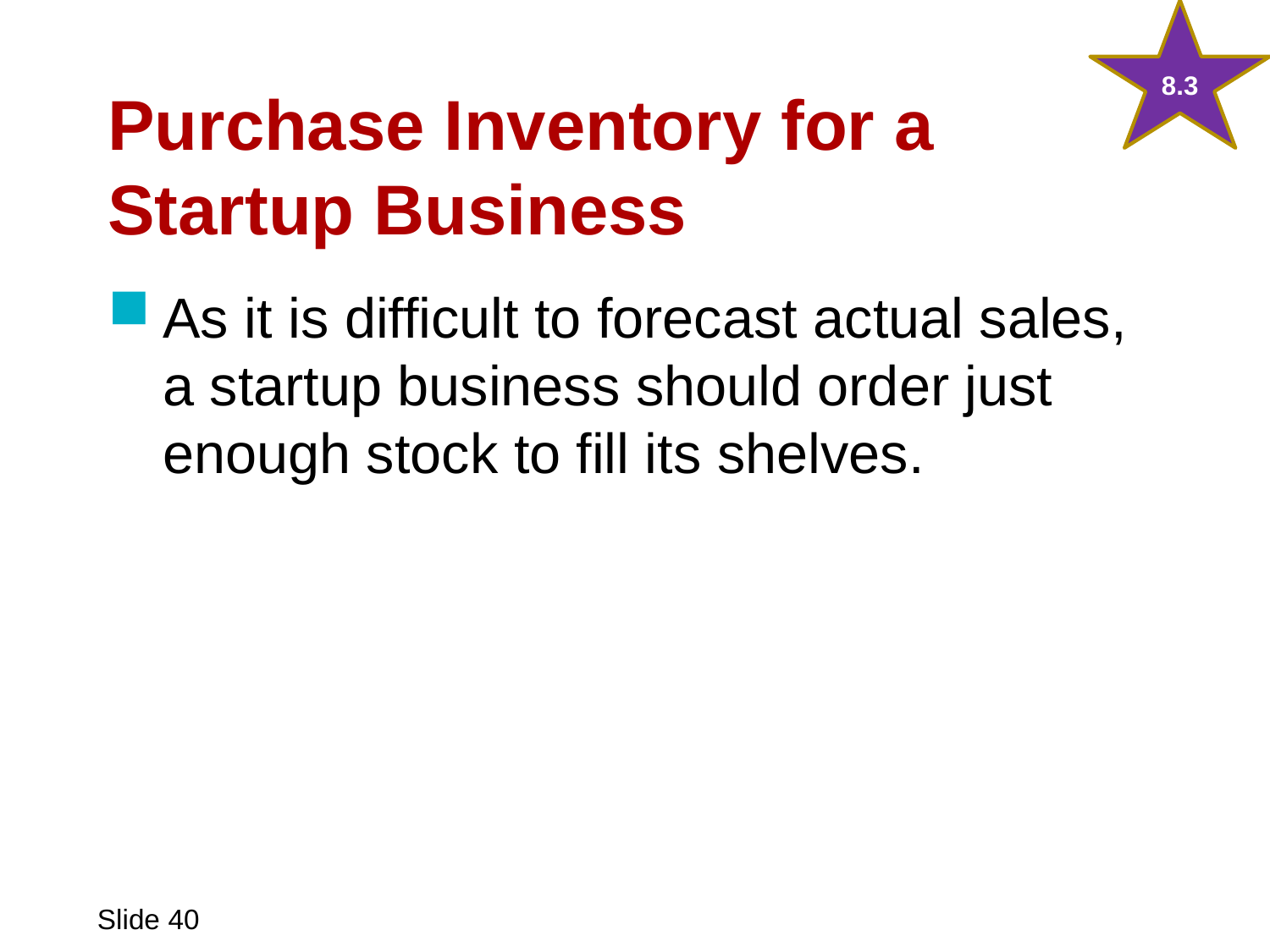

8.3
# Purchase Inventory for a Startup Business
As it is difficult to forecast actual sales, a startup business should order just enough stock to fill its shelves.
Chapter 8
Slide 40